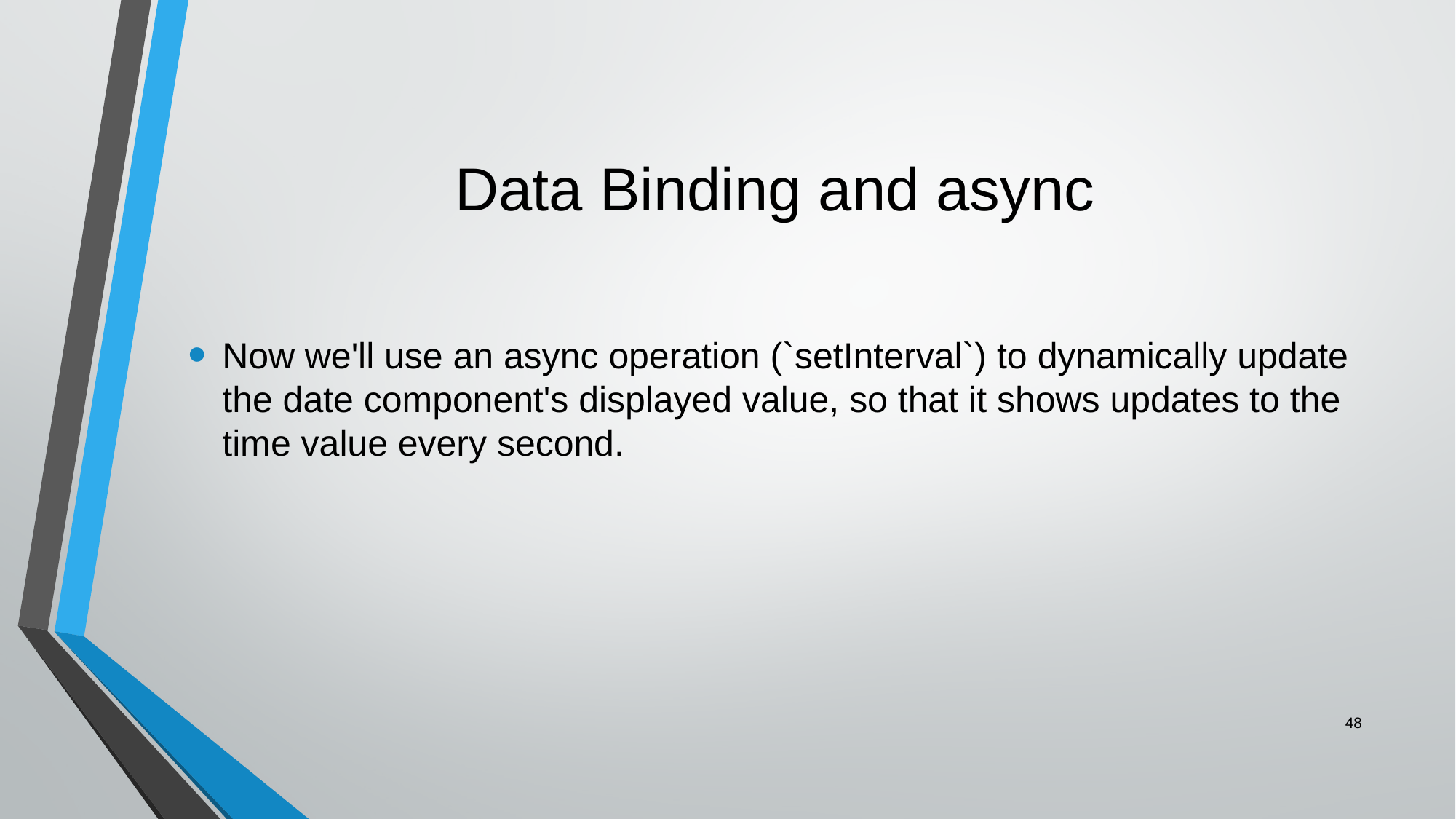

# Data Binding and async
Now we'll use an async operation (`setInterval`) to dynamically update the date component's displayed value, so that it shows updates to the time value every second.

48